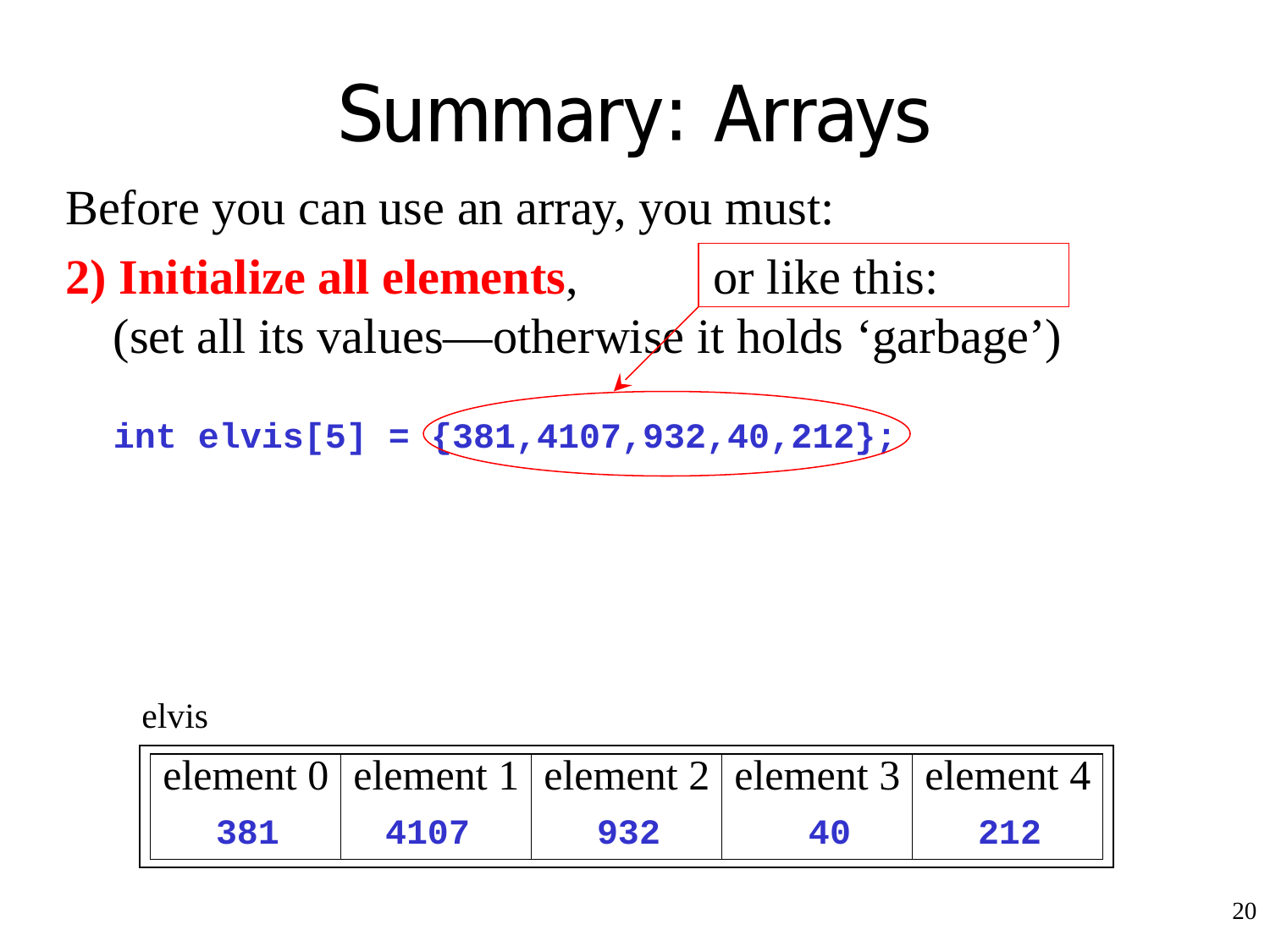

# Summary: Arrays
Before you can use an array, you must:
2) Initialize all elements,           or like this:
(set all its values—otherwise it holds ‘garbage’)
int elvis[5] = {381,4107,932,40,212};
    elvis[0] = 381;	elvis[1] = 4107;
    elvis[2] = 932;	elvis[3] = 40;
    elvis[4] = 212;

elvis
element 0
element 1
element 2
element 3
element 4

381     4107      932       40      212
20